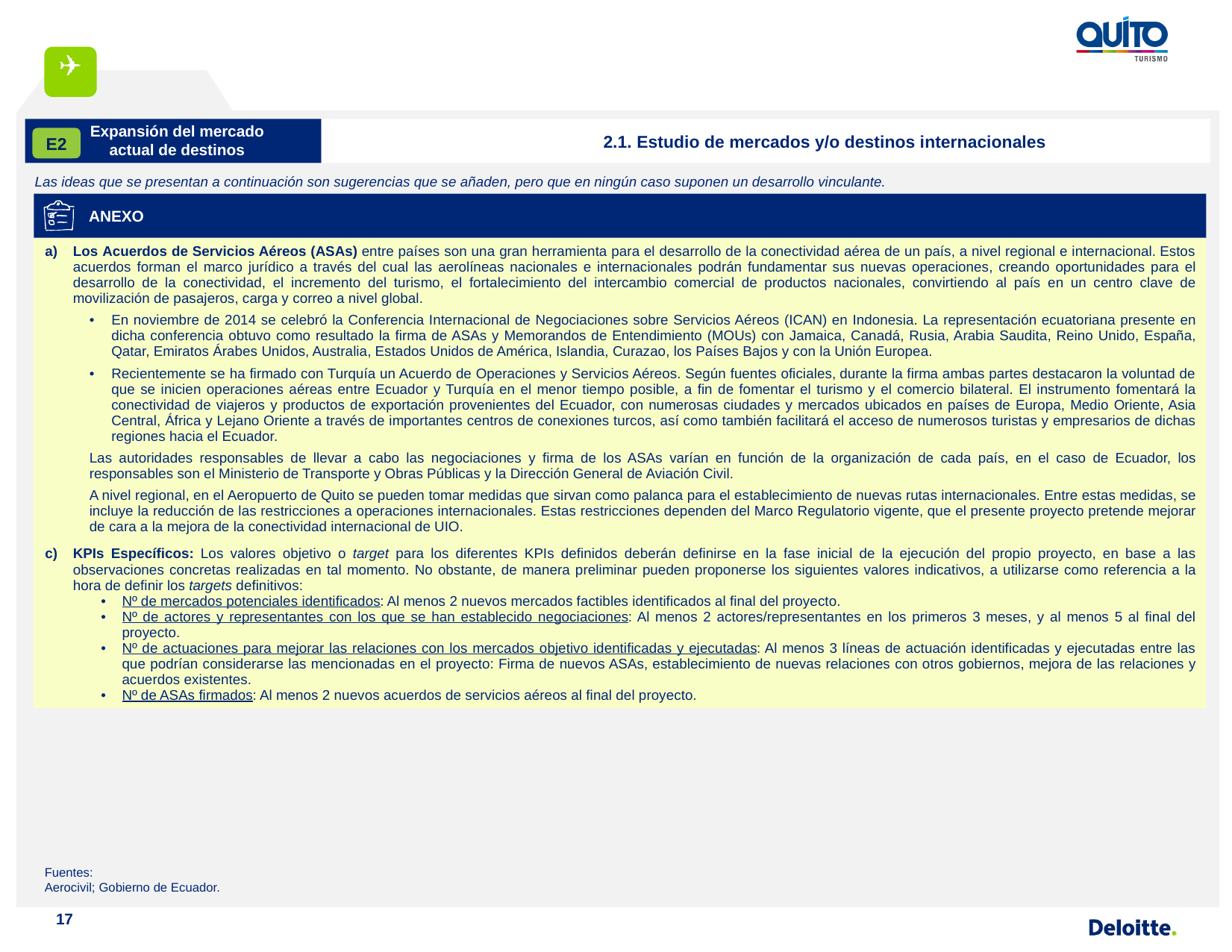

Expansión del mercado actual de destinos

2.1. Estudio de mercados y/o destinos internacionales
E2
Las ideas que se presentan a continuación son sugerencias que se añaden, pero que en ningún caso suponen un desarrollo vinculante.

ANEXO
| Los Acuerdos de Servicios Aéreos (ASAs) entre países son una gran herramienta para el desarrollo de la conectividad aérea de un país, a nivel regional e internacional. Estos acuerdos forman el marco jurídico a través del cual las aerolíneas nacionales e internacionales podrán fundamentar sus nuevas operaciones, creando oportunidades para el desarrollo de la conectividad, el incremento del turismo, el fortalecimiento del intercambio comercial de productos nacionales, convirtiendo al país en un centro clave de movilización de pasajeros, carga y correo a nivel global. En noviembre de 2014 se celebró la Conferencia Internacional de Negociaciones sobre Servicios Aéreos (ICAN) en Indonesia. La representación ecuatoriana presente en dicha conferencia obtuvo como resultado la firma de ASAs y Memorandos de Entendimiento (MOUs) con Jamaica, Canadá, Rusia, Arabia Saudita, Reino Unido, España, Qatar, Emiratos Árabes Unidos, Australia, Estados Unidos de América, Islandia, Curazao, los Países Bajos y con la Unión Europea. Recientemente se ha firmado con Turquía un Acuerdo de Operaciones y Servicios Aéreos. Según fuentes oficiales, durante la firma ambas partes destacaron la voluntad de que se inicien operaciones aéreas entre Ecuador y Turquía en el menor tiempo posible, a fin de fomentar el turismo y el comercio bilateral. El instrumento fomentará la conectividad de viajeros y productos de exportación provenientes del Ecuador, con numerosas ciudades y mercados ubicados en países de Europa, Medio Oriente, Asia Central, África y Lejano Oriente a través de importantes centros de conexiones turcos, así como también facilitará el acceso de numerosos turistas y empresarios de dichas regiones hacia el Ecuador. Las autoridades responsables de llevar a cabo las negociaciones y firma de los ASAs varían en función de la organización de cada país, en el caso de Ecuador, los responsables son el Ministerio de Transporte y Obras Públicas y la Dirección General de Aviación Civil. A nivel regional, en el Aeropuerto de Quito se pueden tomar medidas que sirvan como palanca para el establecimiento de nuevas rutas internacionales. Entre estas medidas, se incluye la reducción de las restricciones a operaciones internacionales. Estas restricciones dependen del Marco Regulatorio vigente, que el presente proyecto pretende mejorar de cara a la mejora de la conectividad internacional de UIO. |
| --- |
| KPIs Específicos: Los valores objetivo o target para los diferentes KPIs definidos deberán definirse en la fase inicial de la ejecución del propio proyecto, en base a las observaciones concretas realizadas en tal momento. No obstante, de manera preliminar pueden proponerse los siguientes valores indicativos, a utilizarse como referencia a la hora de definir los targets definitivos: Nº de mercados potenciales identificados: Al menos 2 nuevos mercados factibles identificados al final del proyecto. Nº de actores y representantes con los que se han establecido negociaciones: Al menos 2 actores/representantes en los primeros 3 meses, y al menos 5 al final del proyecto. Nº de actuaciones para mejorar las relaciones con los mercados objetivo identificadas y ejecutadas: Al menos 3 líneas de actuación identificadas y ejecutadas entre las que podrían considerarse las mencionadas en el proyecto: Firma de nuevos ASAs, establecimiento de nuevas relaciones con otros gobiernos, mejora de las relaciones y acuerdos existentes. Nº de ASAs firmados: Al menos 2 nuevos acuerdos de servicios aéreos al final del proyecto. |
Fuentes:
Aerocivil; Gobierno de Ecuador.
17